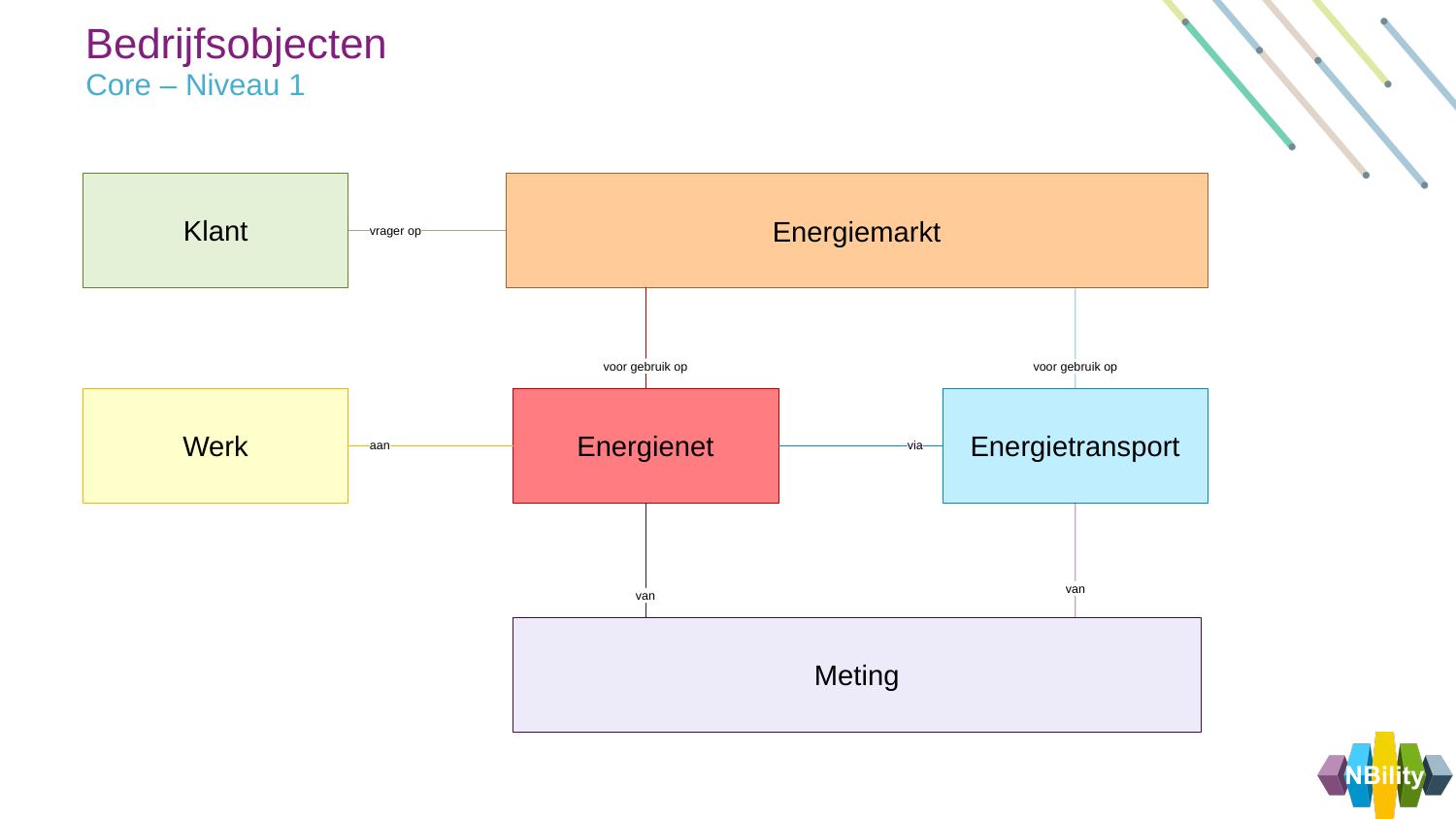

Bedrijfsobjecten
Core – Niveau 1
Klant
Energiemarkt
vrager op
voor gebruik op
voor gebruik op
Werk
Energienet
Energietransport
aan
via
van
van
Meting